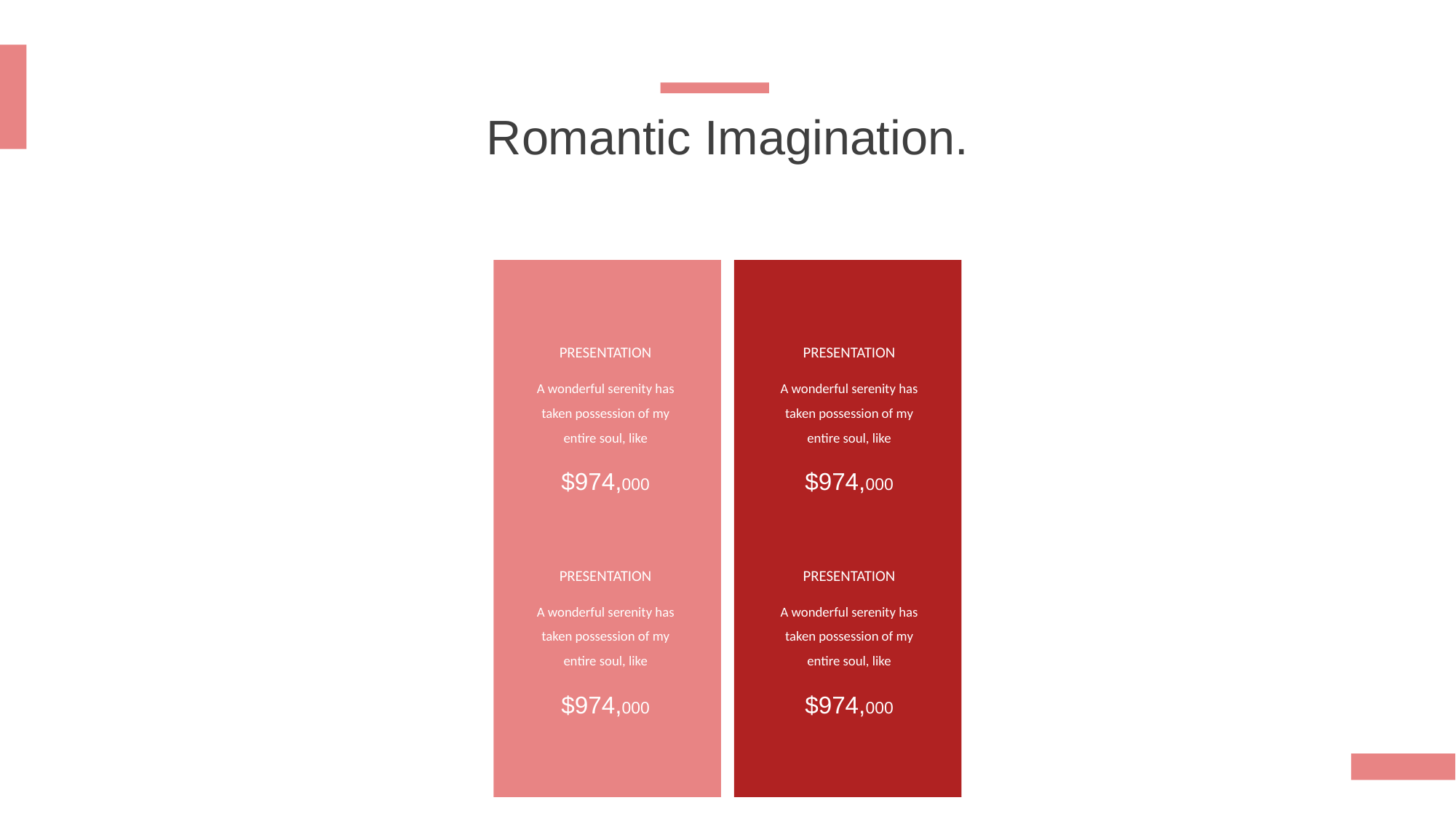

Romantic Imagination.

PRESENTATION
PRESENTATION
A wonderful serenity has taken possession of my entire soul, like
A wonderful serenity has taken possession of my entire soul, like

$974,000
$974,000
PRESENTATION
A wonderful serenity has taken possession of my entire soul, like
$974,000
PRESENTATION
A wonderful serenity has taken possession of my entire soul, like
$974,000